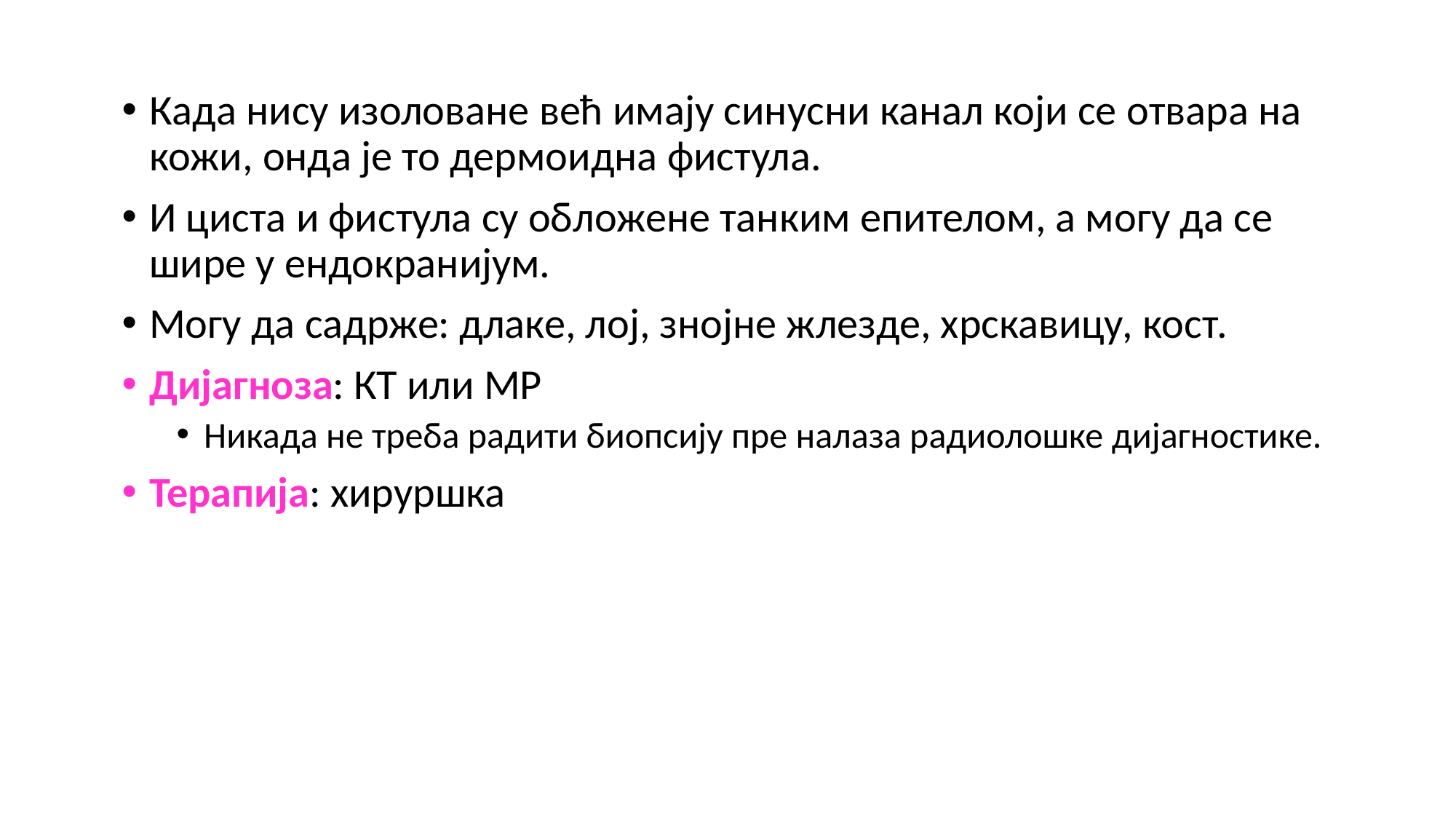

Када нису изоловане већ имају синусни канал који се отвара на кожи, онда је то дермоидна фистула.
И циста и фистула су обложене танким епителом, а могу да се шире у ендокранијум.
Могу да садрже: длаке, лој, знојне жлезде, хрскавицу, кост.
Дијагноза: КТ или МР
Никада не треба радити биопсију пре налаза радиолошке дијагностике.
Терапија: хируршка